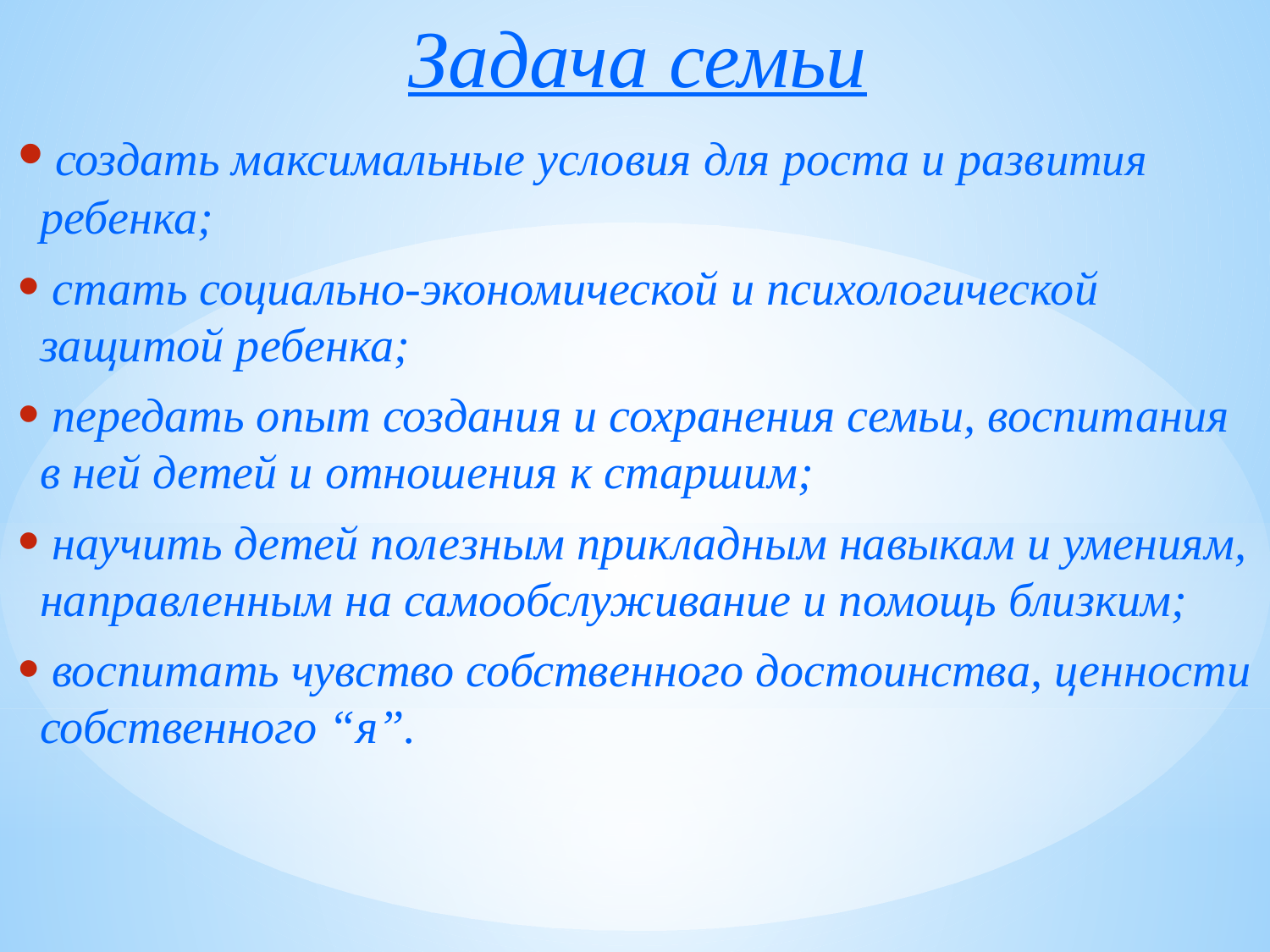

Задача семьи
 создать максимальные условия для роста и развития ребенка;
 стать социально-экономической и психологической защитой ребенка;
 передать опыт создания и сохранения семьи, воспитания в ней детей и отношения к старшим;
 научить детей полезным прикладным навыкам и умениям, направленным на самообслуживание и помощь близким;
 воспитать чувство собственного достоинства, ценности собственного “я”.